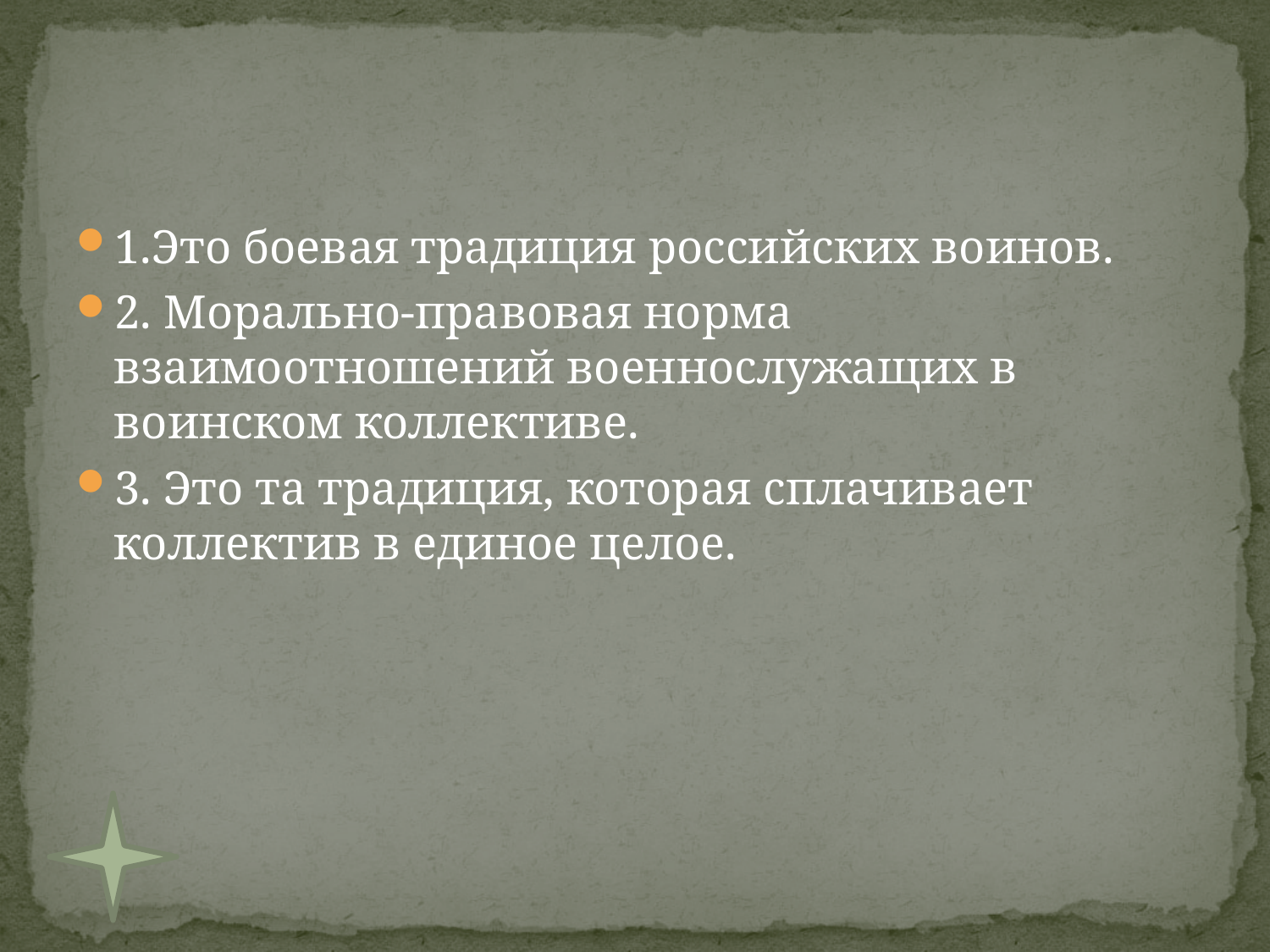

#
1.Это боевая традиция российских воинов.
2. Морально-правовая норма взаимоотношений военнослужащих в воинском коллективе.
3. Это та традиция, которая сплачивает коллектив в единое целое.